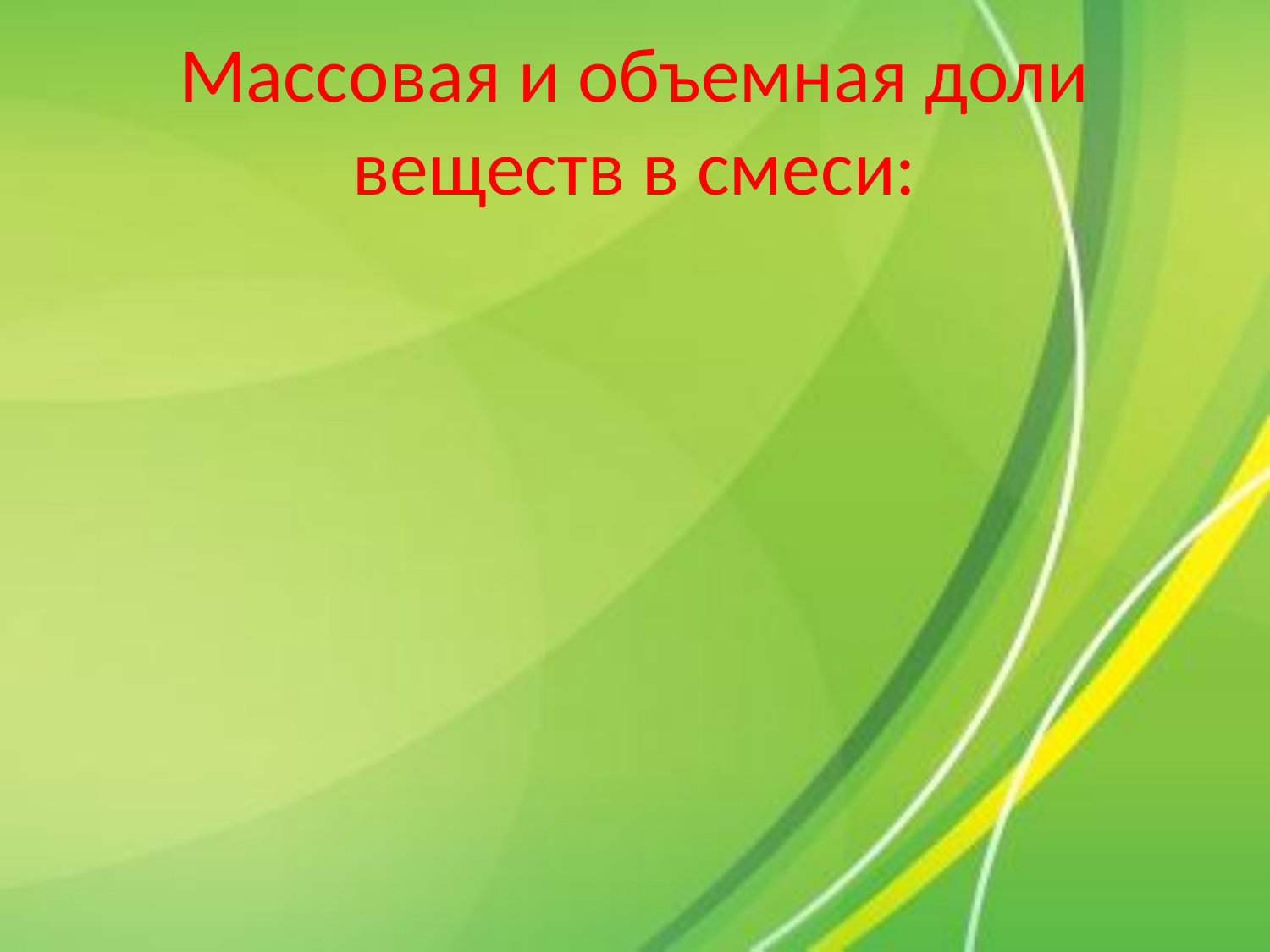

# Массовая и объемная доли веществ в смеси: